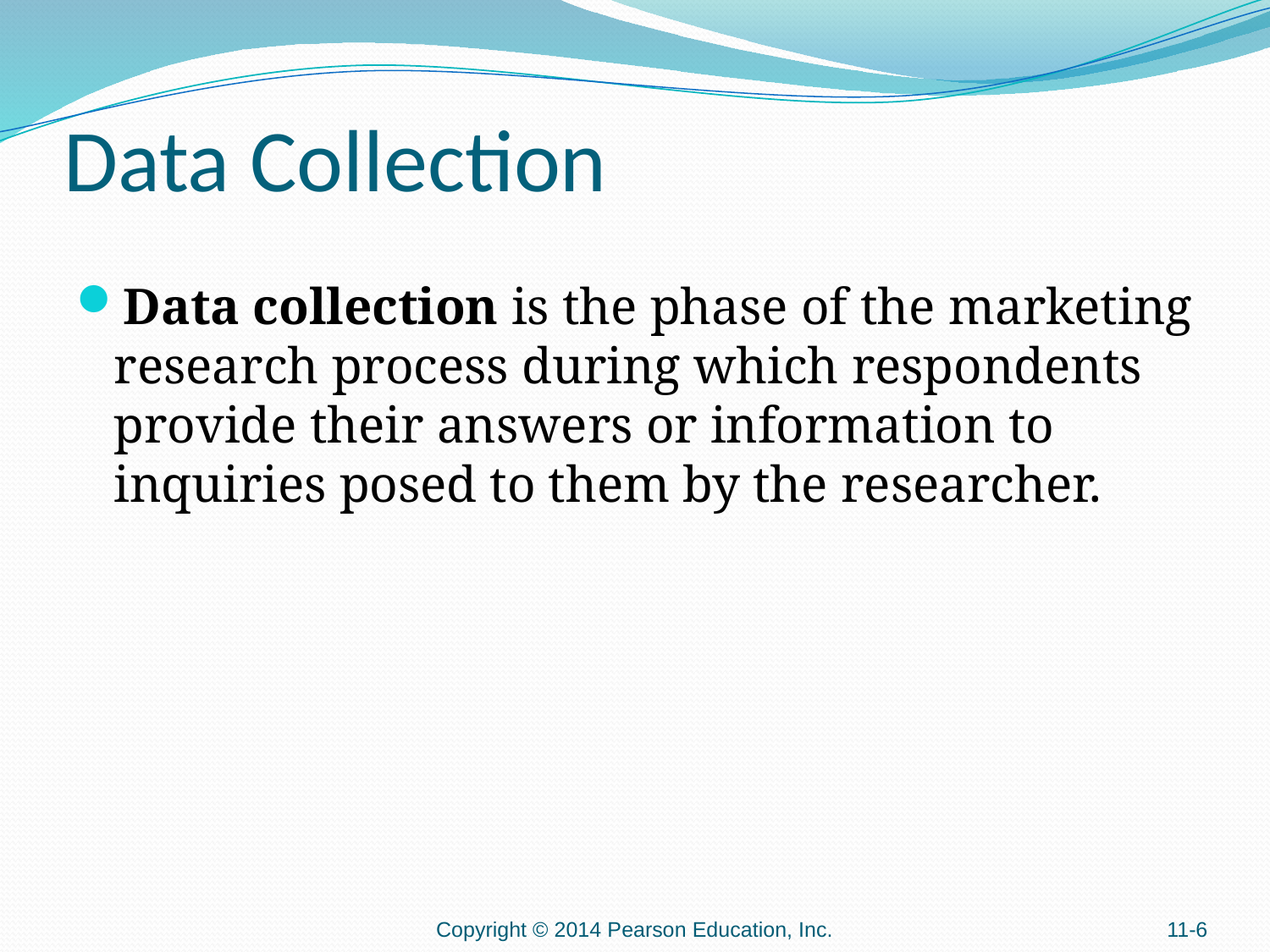

# Data Collection
Data collection is the phase of the marketing research process during which respondents provide their answers or information to inquiries posed to them by the researcher.